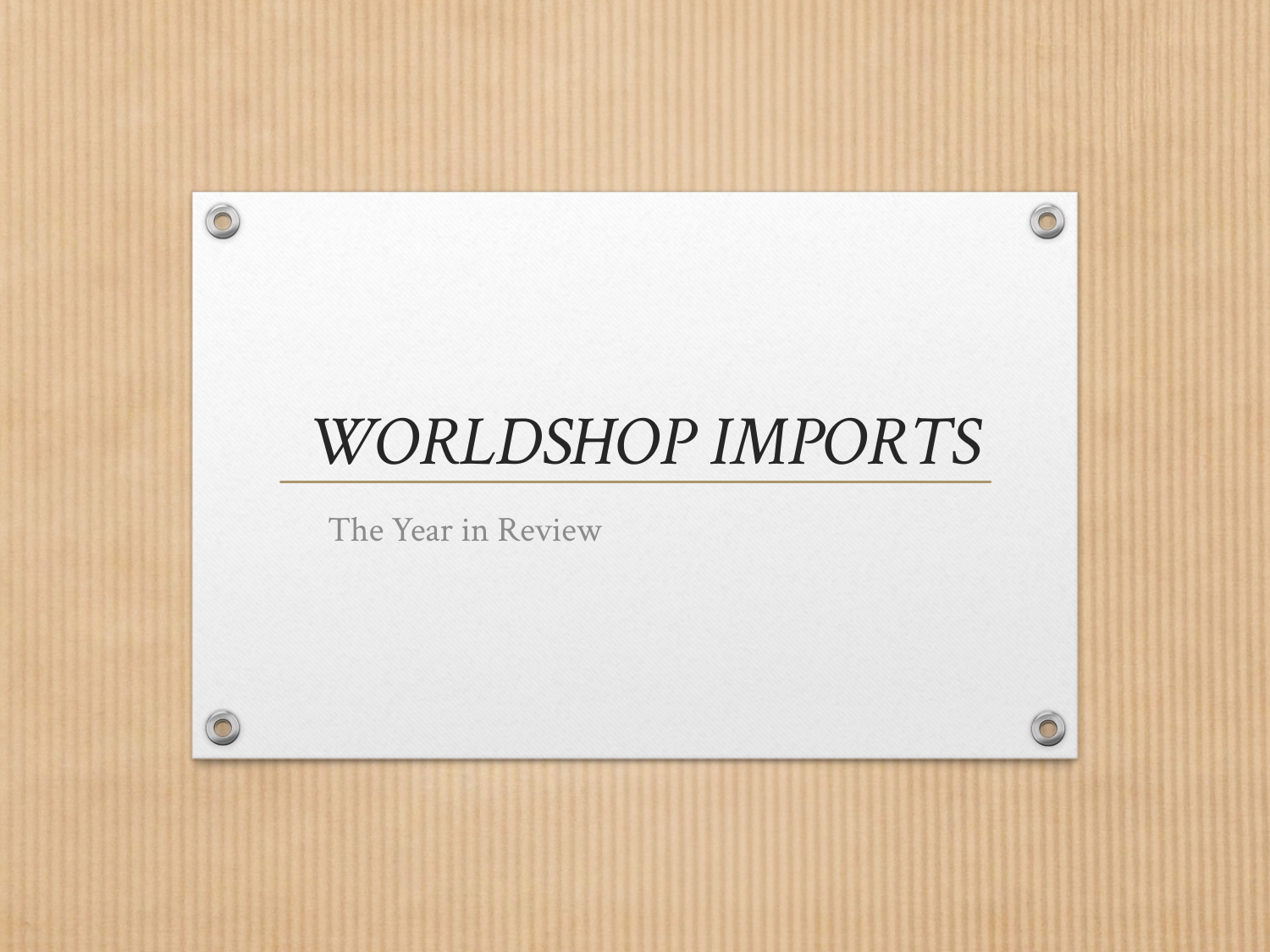

# WORLDSHOP IMPORTS
The Year in Review